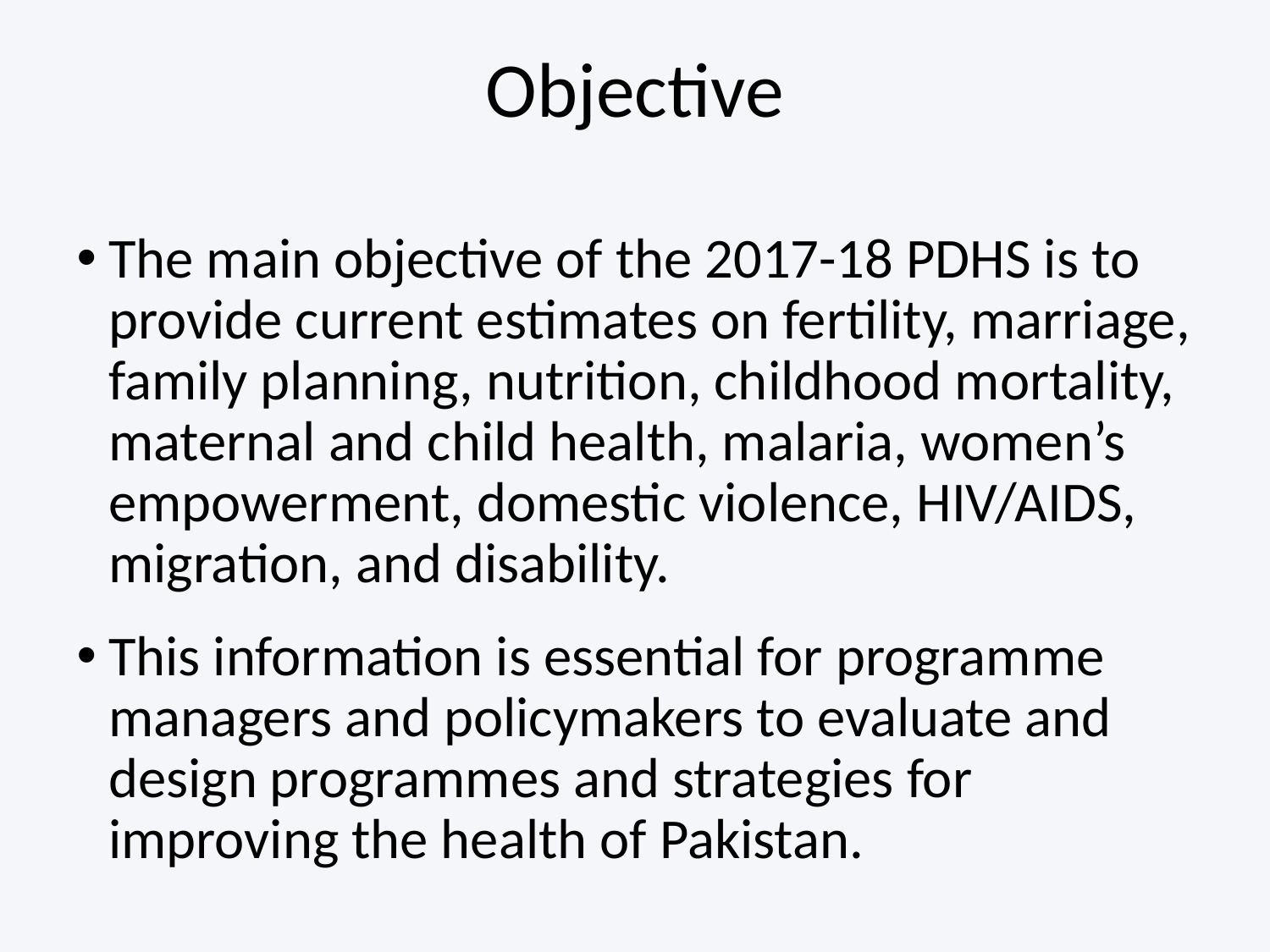

# Objective
The main objective of the 2017-18 PDHS is to provide current estimates on fertility, marriage, family planning, nutrition, childhood mortality, maternal and child health, malaria, women’s empowerment, domestic violence, HIV/AIDS, migration, and disability.
This information is essential for programme managers and policymakers to evaluate and design programmes and strategies for improving the health of Pakistan.